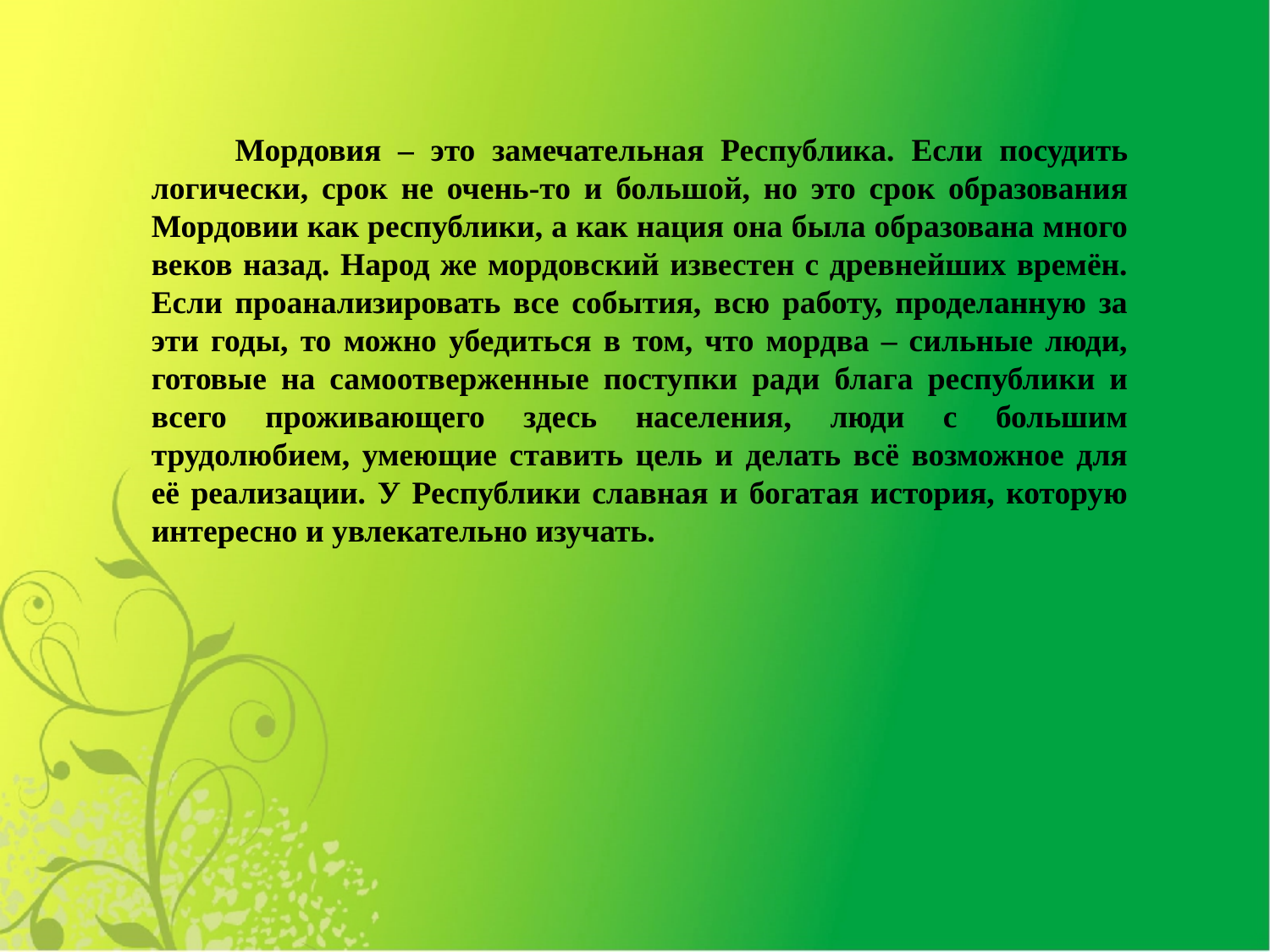

Мордовия – это замечательная Республика. Если посудить логически, срок не очень-то и большой, но это срок образования Мордовии как республики, а как нация она была образована много веков назад. Народ же мордовский известен с древнейших времён. Если проанализировать все события, всю работу, проделанную за эти годы, то можно убедиться в том, что мордва – сильные люди, готовые на самоотверженные поступки ради блага республики и всего проживающего здесь населения, люди с большим трудолюбием, умеющие ставить цель и делать всё возможное для её реализации. У Республики славная и богатая история, которую интересно и увлекательно изучать.